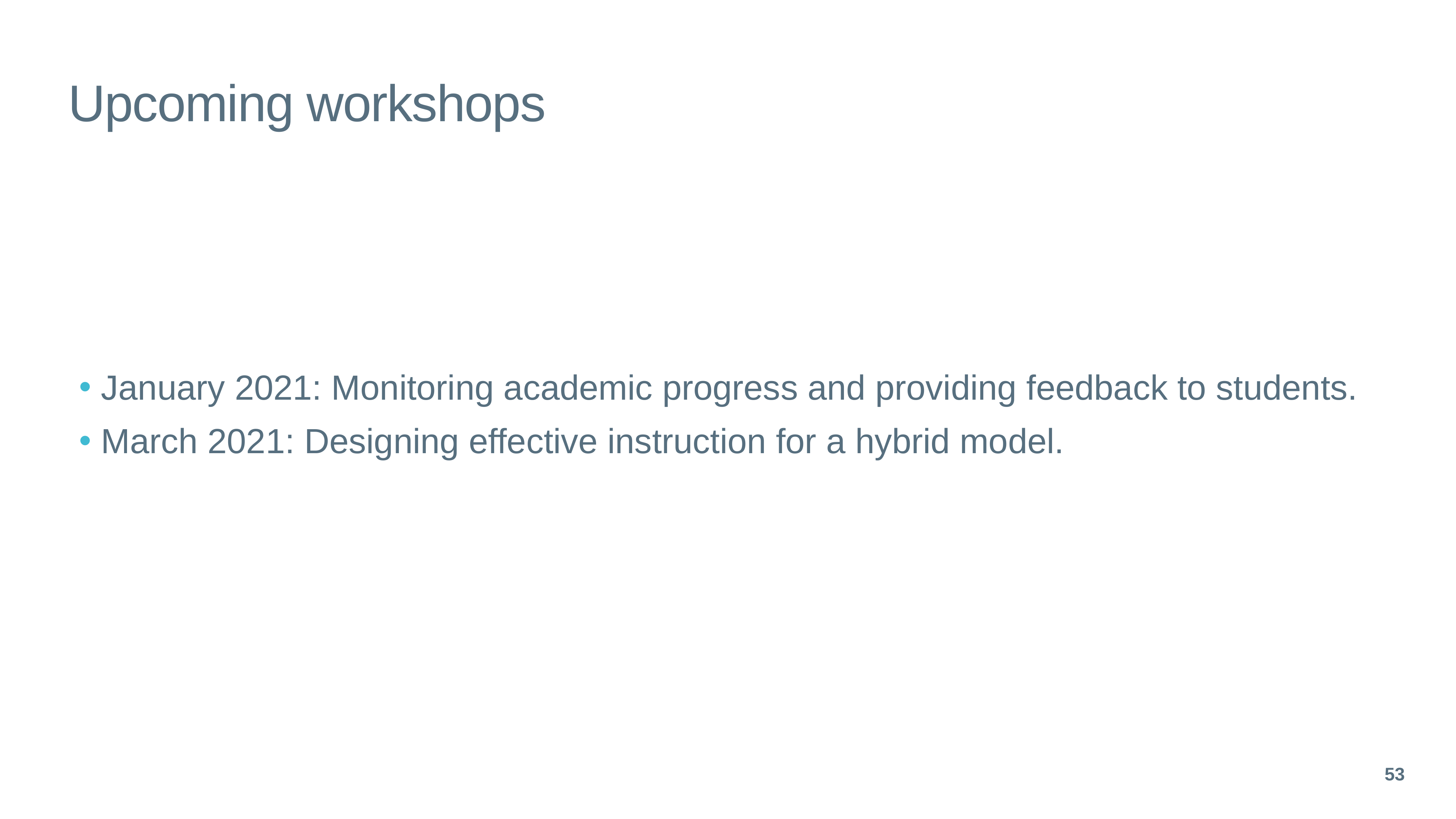

# Upcoming workshops
January 2021: Monitoring academic progress and providing feedback to students.
March 2021: Designing effective instruction for a hybrid model.
53